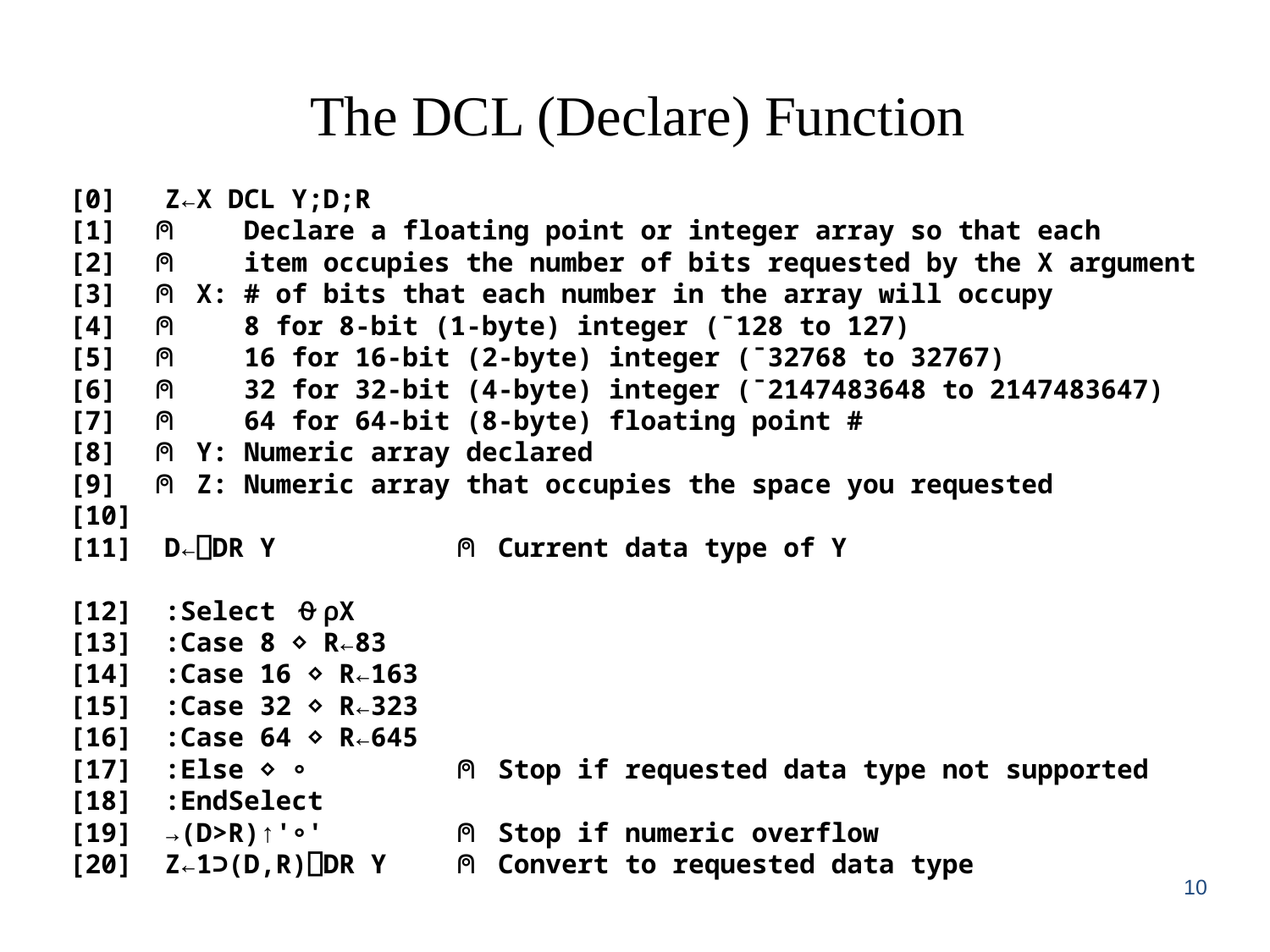

# The DCL (Declare) Function
[0]   Z←X DCL Y;D;R
[1]  ⍝    Declare a floating point or integer array so that each
[2]  ⍝    item occupies the number of bits requested by the X argument
[3]  ⍝ X: # of bits that each number in the array will occupy
[4]  ⍝    8 for 8-bit (1-byte) integer (¯128 to 127)
[5]  ⍝    16 for 16-bit (2-byte) integer (¯32768 to 32767)
[6]  ⍝    32 for 32-bit (4-byte) integer (¯2147483648 to 2147483647)
[7]  ⍝    64 for 64-bit (8-byte) floating point #
[8]  ⍝ Y: Numeric array declared
[9]  ⍝ Z: Numeric array that occupies the space you requested
[10]
[11]  D←⎕DR Y 		⍝ Current data type of Y
[12]  :Select ⍬⍴X
[13]  :Case 8 ⋄ R←83
[14]  :Case 16 ⋄ R←163
[15]  :Case 32 ⋄ R←323
[16]  :Case 64 ⋄ R←645
[17]  :Else ⋄ ∘ 	⍝ Stop if requested data type not supported
[18]  :EndSelect
[19]  →(D>R)↑'∘' 	⍝ Stop if numeric overflow
[20]  Z←1⊃(D,R)⎕DR Y 	⍝ Convert to requested data type

10